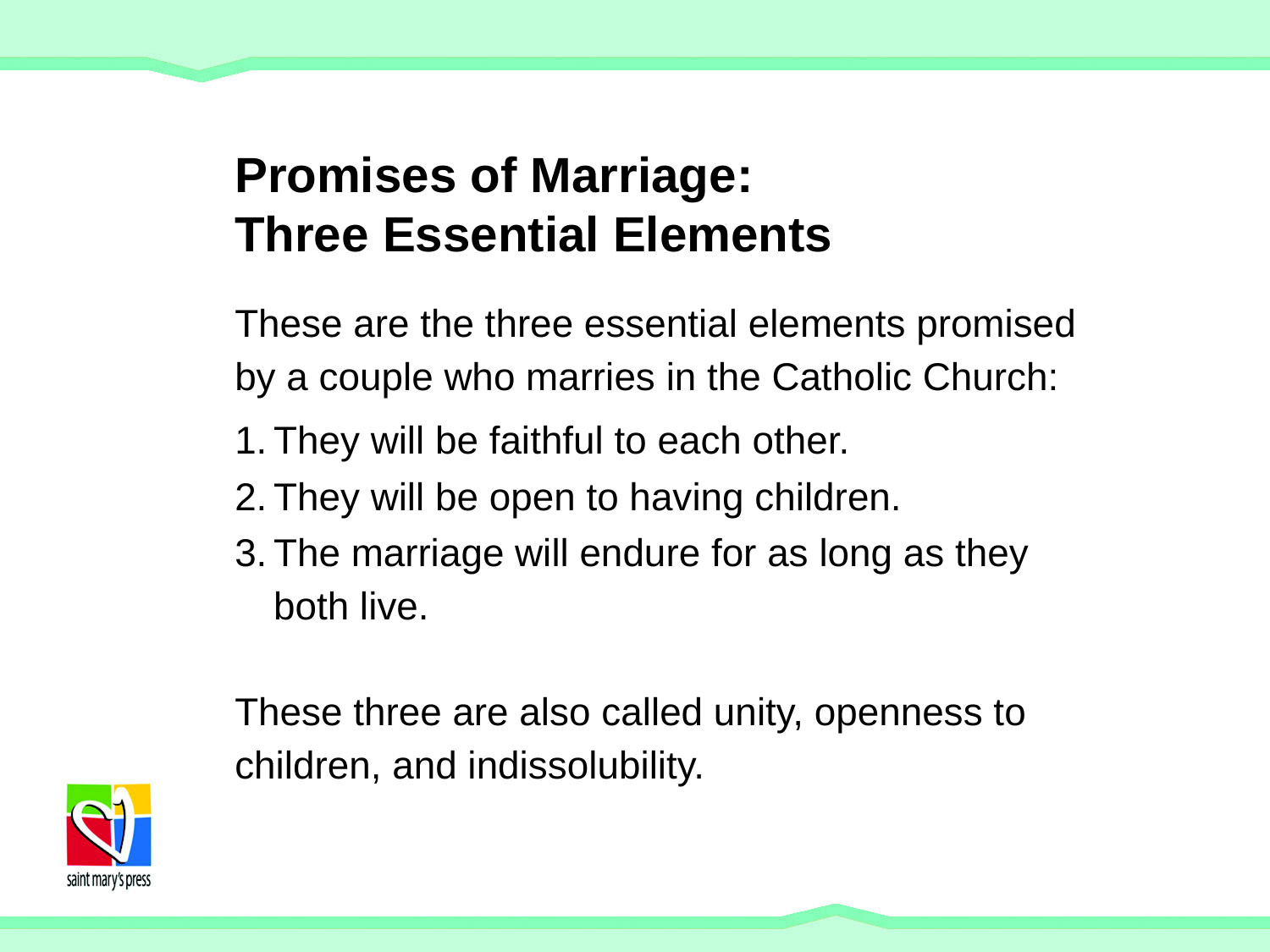

Promises of Marriage:
Three Essential Elements
These are the three essential elements promised by a couple who marries in the Catholic Church:
They will be faithful to each other.
They will be open to having children.
The marriage will endure for as long as they both live.

These three are also called unity, openness to children, and indissolubility.